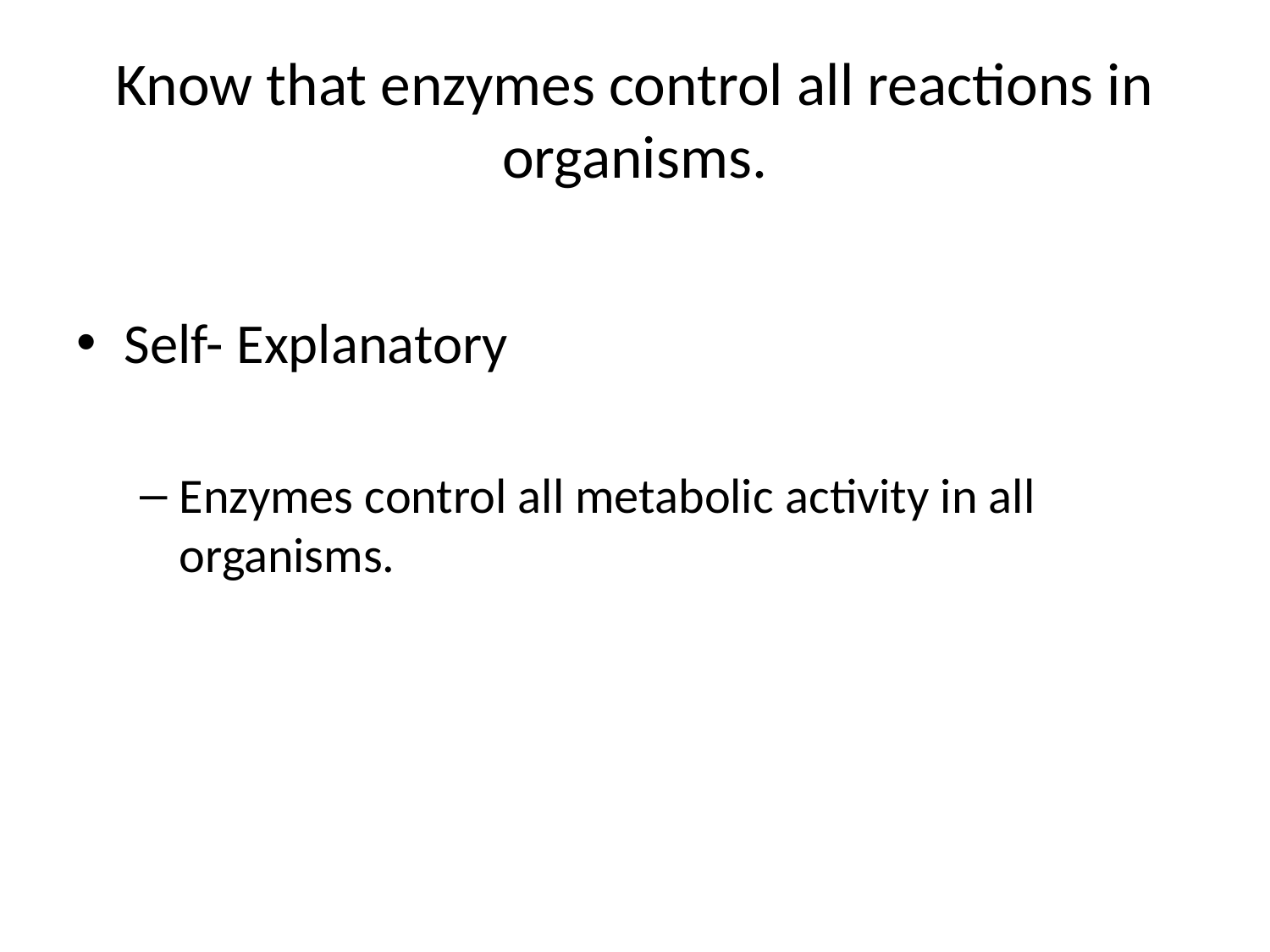

# Know that enzymes control all reactions in organisms.

Self- Explanatory

Enzymes control all metabolic activity in all organisms.